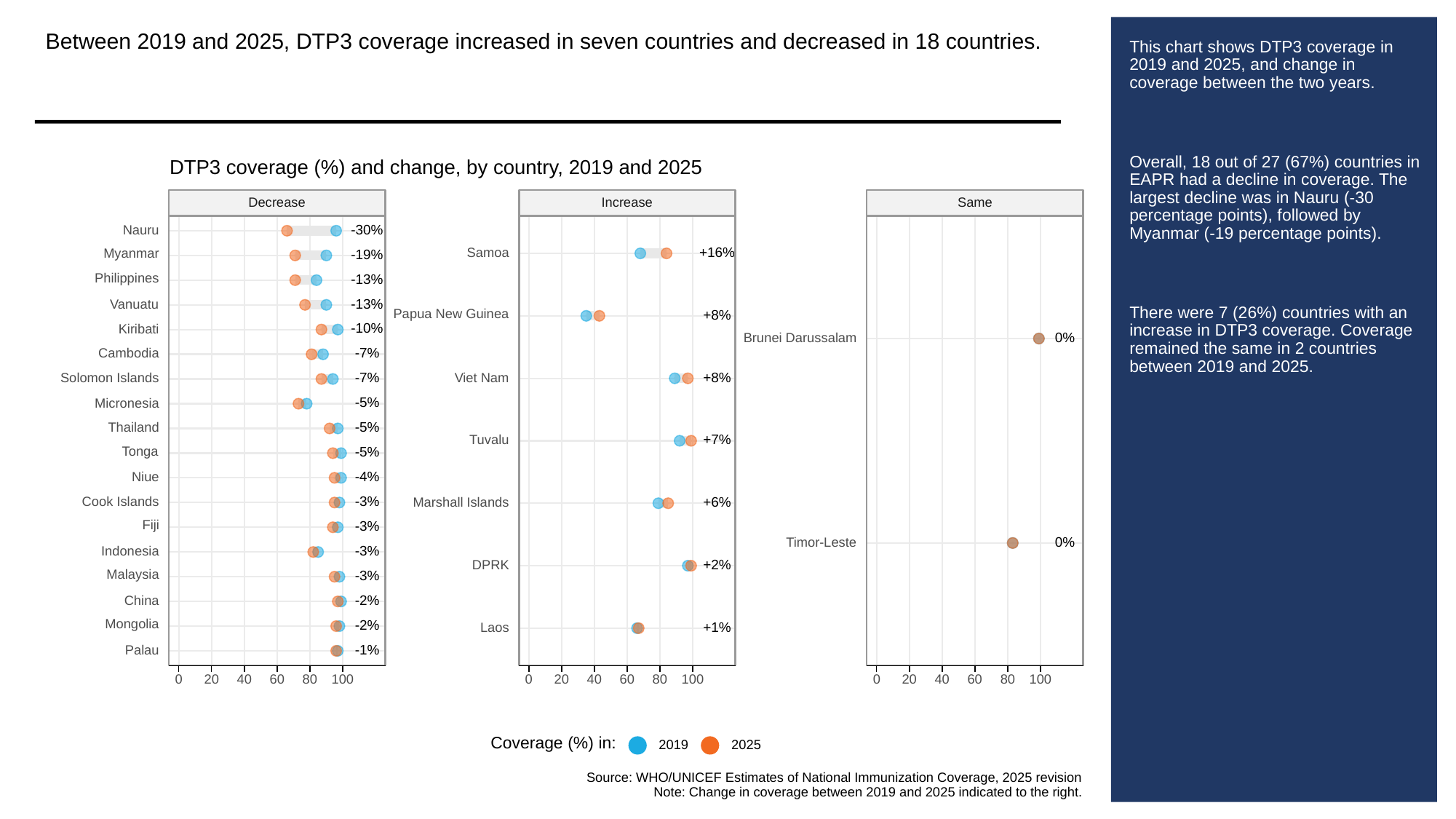

Between 2019 and 2025, DTP3 coverage increased in seven countries and decreased in 18 countries.
# This chart shows DTP3 coverage in 2019 and 2025, and change in coverage between the two years.

Overall, 18 out of 27 (67%) countries in EAPR had a decline in coverage. The largest decline was in Nauru (-30 percentage points), followed by Myanmar (-19 percentage points).

There were 7 (26%) countries with an increase in DTP3 coverage. Coverage remained the same in 2 countries between 2019 and 2025.

DTP3 coverage (%) and change, by country, 2019 and 2025

Same
Decrease
Increase

-30%

Nauru

Myanmar
+16%

Samoa
-19%

Philippines
-13%

-13%

Vanuatu

Papua New Guinea
+8%

-10%

Kiribati

0%

Brunei Darussalam

-7%

Cambodia

+8%

Viet Nam
-7%

Solomon Islands

-5%

Micronesia

-5%

Thailand

+7%

Tuvalu

Tonga
-5%

-4%

Niue

-3%

Cook Islands
+6%

Marshall Islands

Fiji
-3%

0%

Timor-Leste

-3%

Indonesia

+2%

DPRK

Malaysia
-3%

-2%

China

Mongolia
-2%

+1%

Laos

-1%

Palau

0
20
40
60
80
100
0
20
40
60
80
100
0
20
40
60
80
100
Coverage (%) in:

2019
2025
Source: WHO/UNICEF Estimates of National Immunization Coverage, 2025 revision
Note: Change in coverage between 2019 and 2025 indicated to the right.